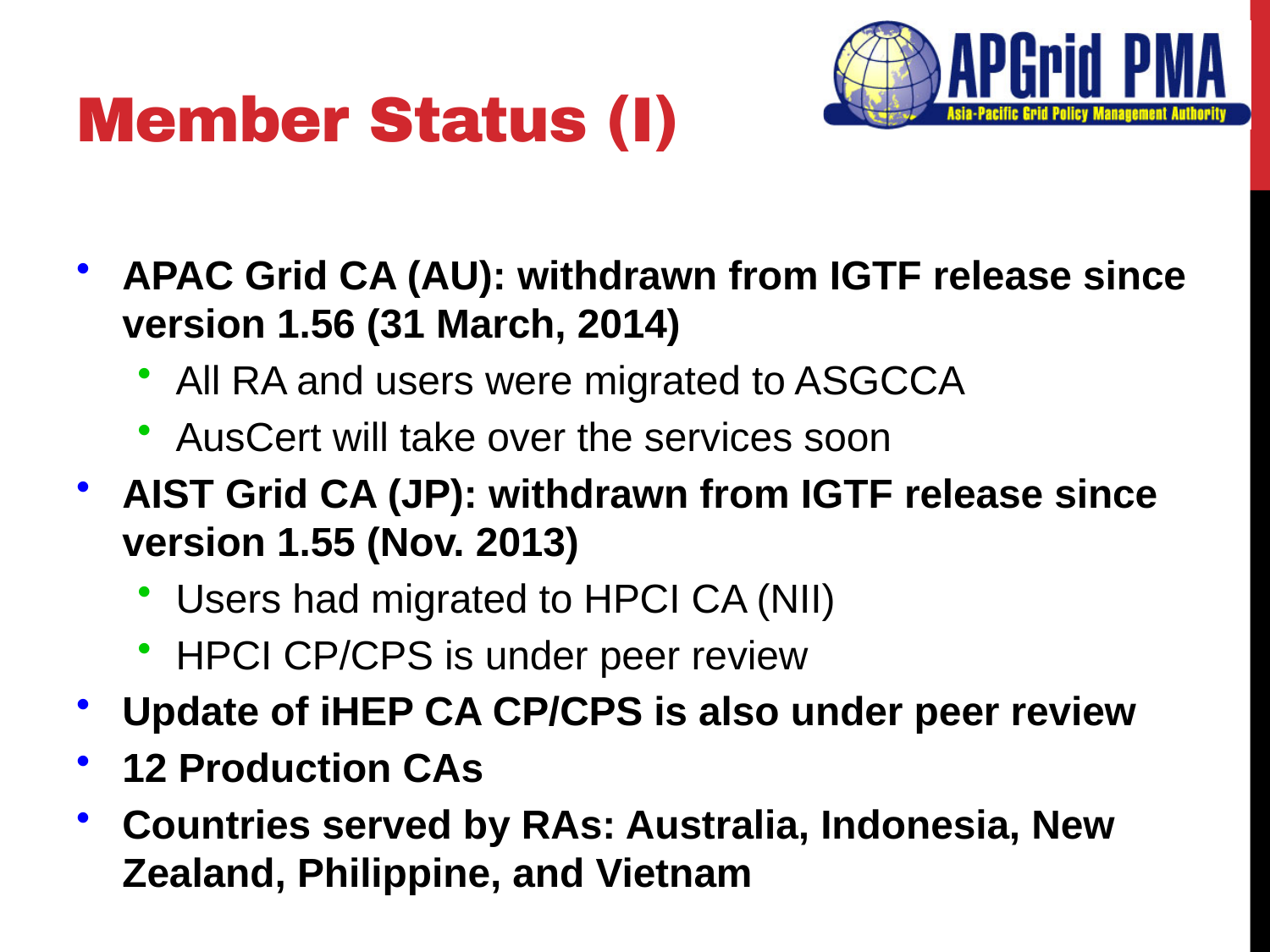

# Member Status (I)
APAC Grid CA (AU): withdrawn from IGTF release since version 1.56 (31 March, 2014)
All RA and users were migrated to ASGCCA
AusCert will take over the services soon
AIST Grid CA (JP): withdrawn from IGTF release since version 1.55 (Nov. 2013)
Users had migrated to HPCI CA (NII)
HPCI CP/CPS is under peer review
Update of iHEP CA CP/CPS is also under peer review
12 Production CAs
Countries served by RAs: Australia, Indonesia, New Zealand, Philippine, and Vietnam